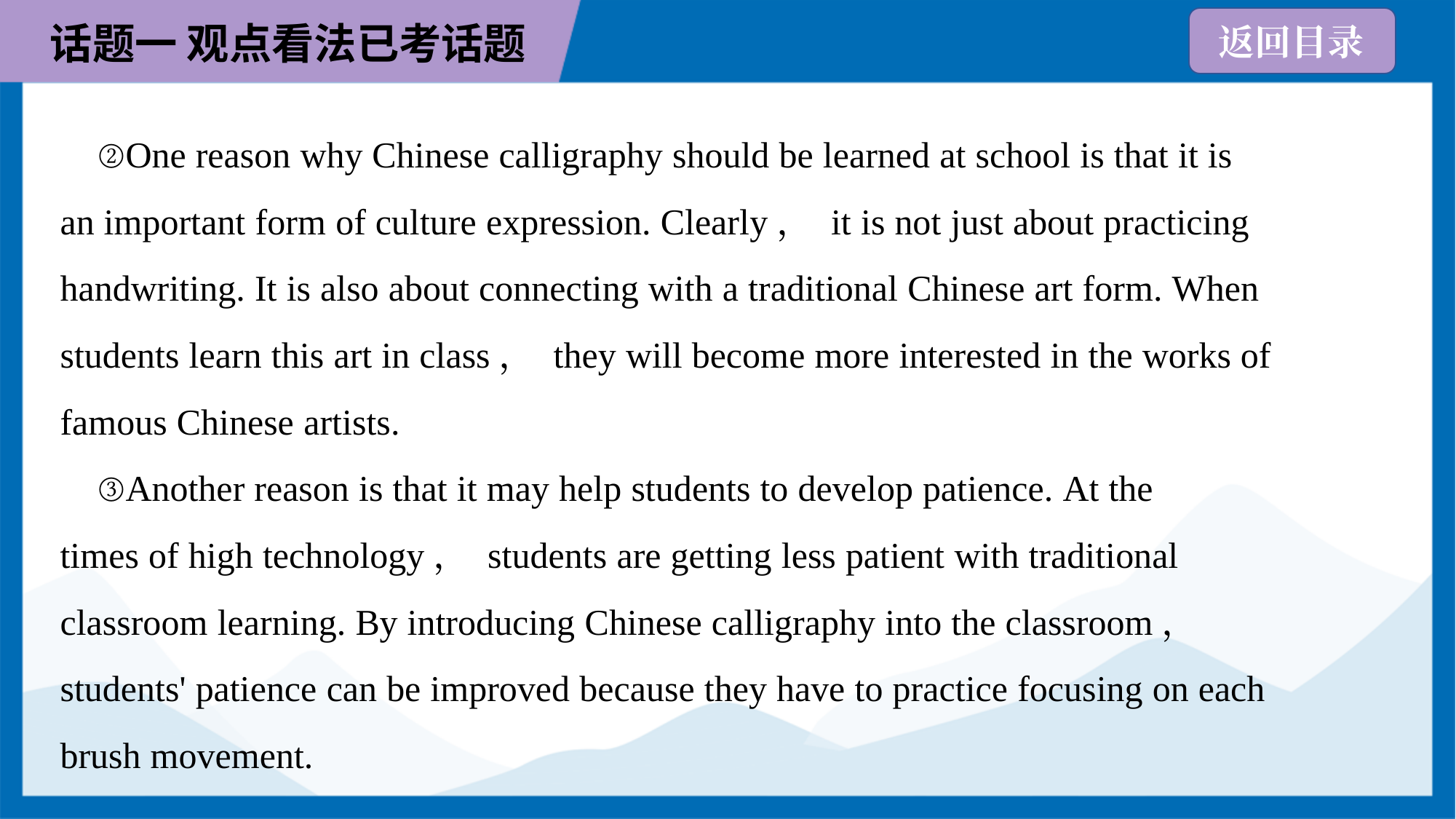

②One reason why Chinese calligraphy should be learned at school is that it is
an important form of culture expression. Clearly， it is not just about practicing
handwriting. It is also about connecting with a traditional Chinese art form. When
students learn this art in class， they will become more interested in the works of
famous Chinese artists.
    ③Another reason is that it may help students to develop patience. At the
times of high technology， students are getting less patient with traditional
classroom learning. By introducing Chinese calligraphy into the classroom，
students' patience can be improved because they have to practice focusing on each
brush movement.